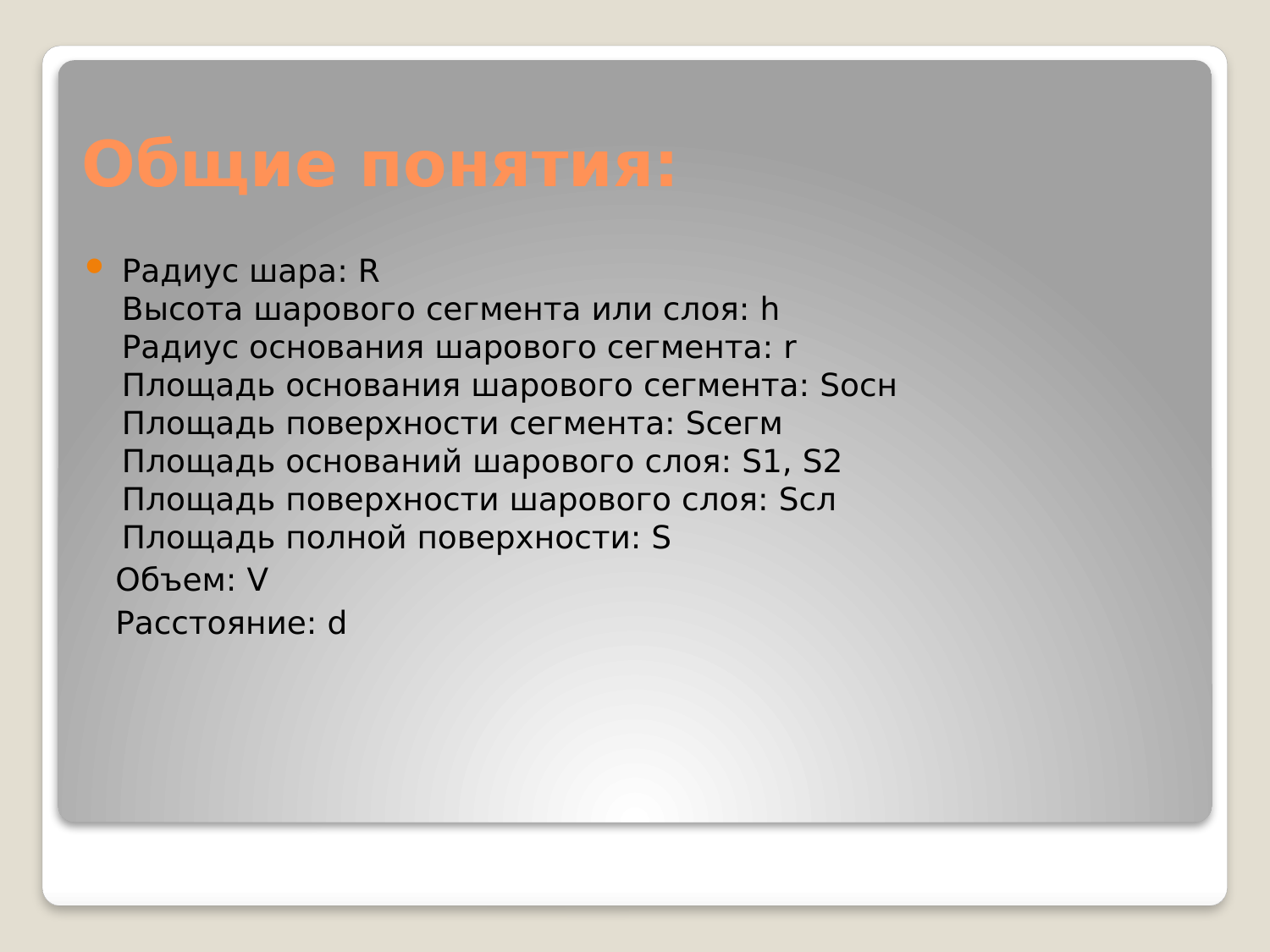

# Общие понятия:
Радиус шара: R 
Высота шарового сегмента или слоя: h 
Радиус основания шарового сегмента: r 
Площадь основания шарового сегмента: Sосн 
Площадь поверхности сегмента: Sсегм
Площадь оснований шарового слоя: S1, S2 
Площадь поверхности шарового слоя: Sсл 
Площадь полной поверхности: S
   Объем: V
   Расстояние: d